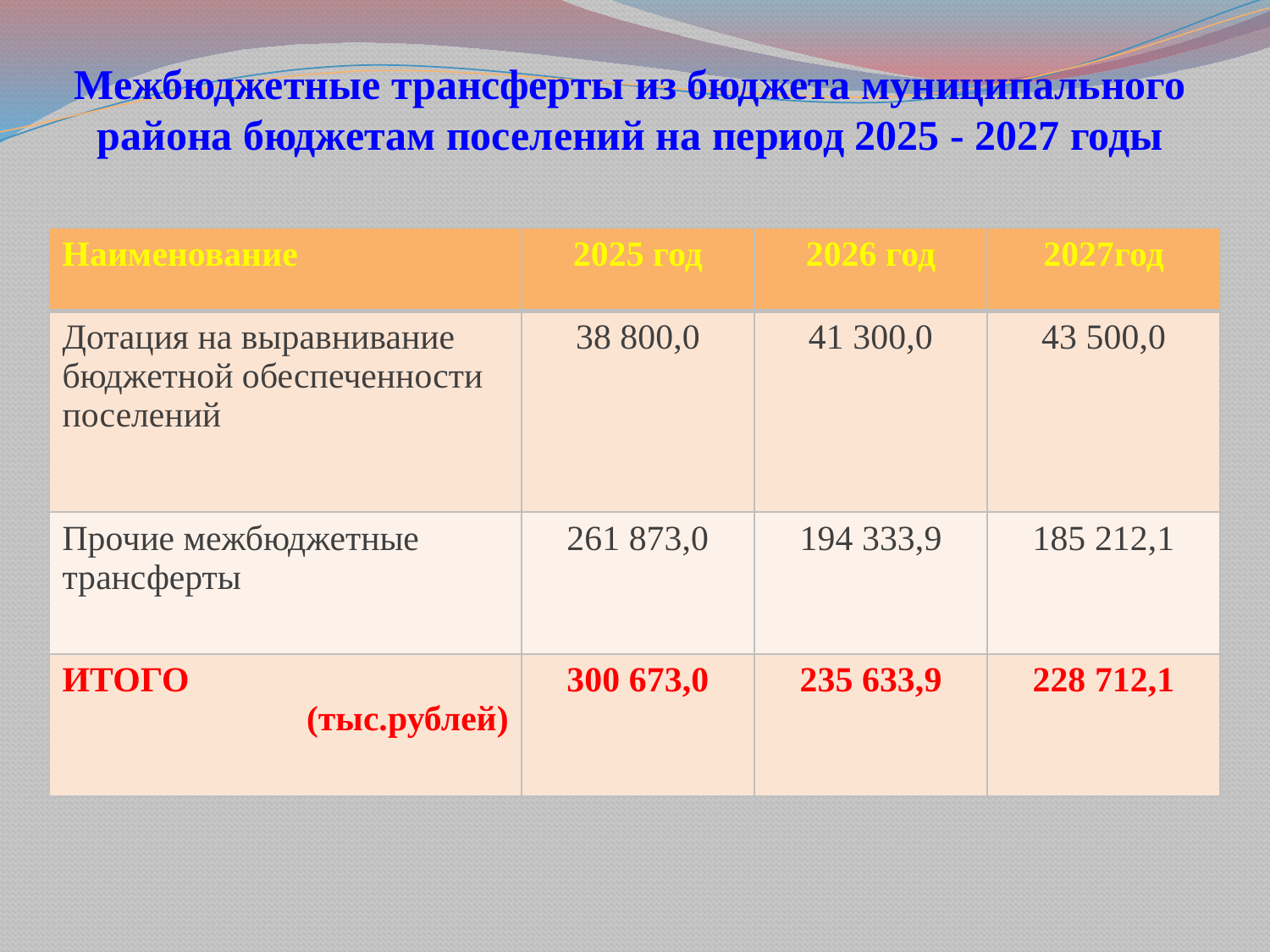

# Межбюджетные трансферты из бюджета муниципального района бюджетам поселений на период 2025 - 2027 годы
| Наименование | 2025 год | 2026 год | 2027год |
| --- | --- | --- | --- |
| Дотация на выравнивание бюджетной обеспеченности поселений | 38 800,0 | 41 300,0 | 43 500,0 |
| Прочие межбюджетные трансферты | 261 873,0 | 194 333,9 | 185 212,1 |
| ИТОГО (тыс.рублей) | 300 673,0 | 235 633,9 | 228 712,1 |